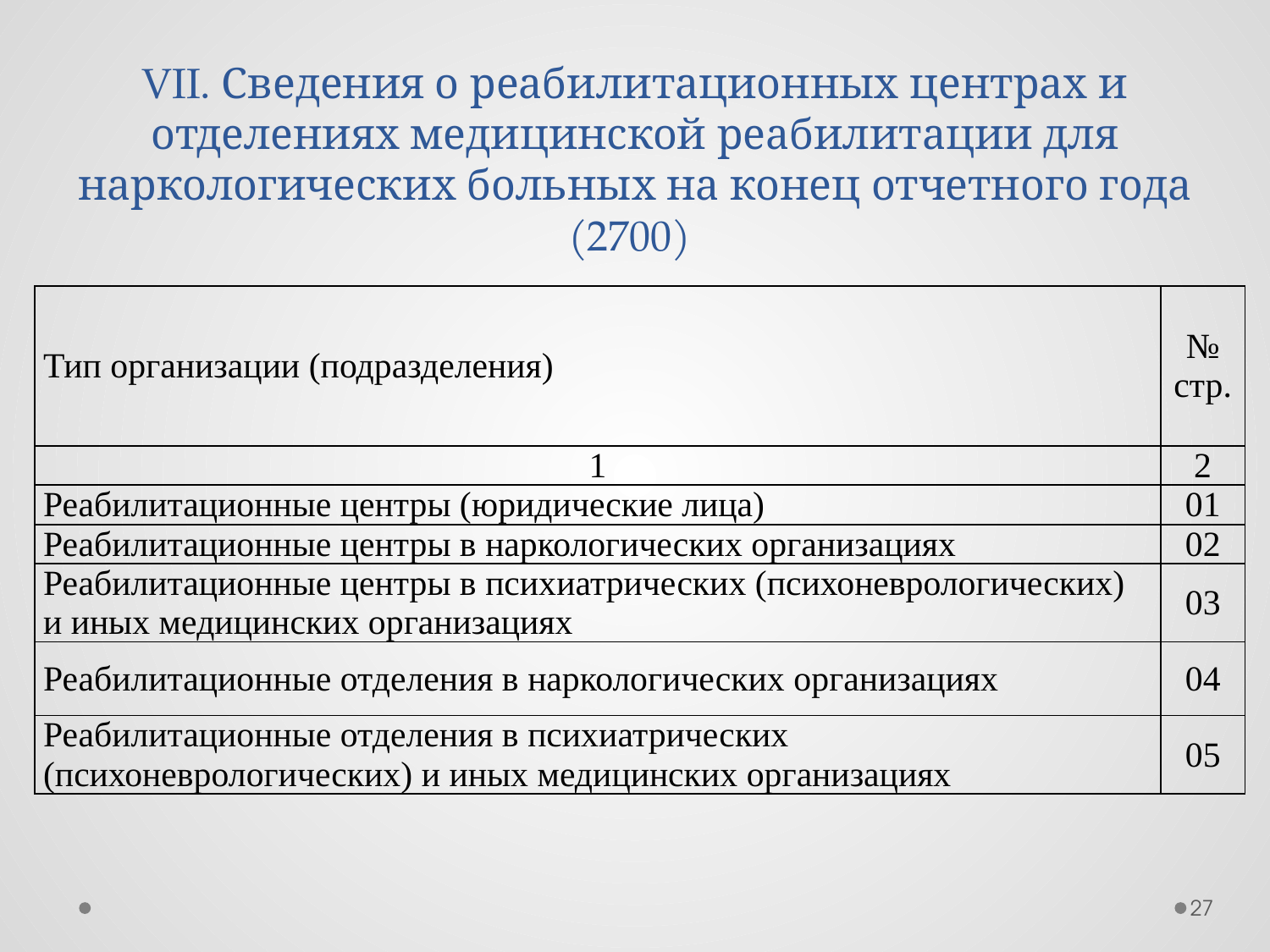

# VII. Сведения о реабилитационных центрах и отделениях медицинской реабилитации для наркологических больных на конец отчетного года (2700)
| Тип организации (подразделения) | № стр. |
| --- | --- |
| 1 | 2 |
| Реабилитационные центры (юридические лица) | 01 |
| Реабилитационные центры в наркологических организациях | 02 |
| Реабилитационные центры в психиатрических (психоневрологических) и иных медицинских организациях | 03 |
| Реабилитационные отделения в наркологических организациях | 04 |
| Реабилитационные отделения в психиатрических (психоневрологических) и иных медицинских организациях | 05 |

27